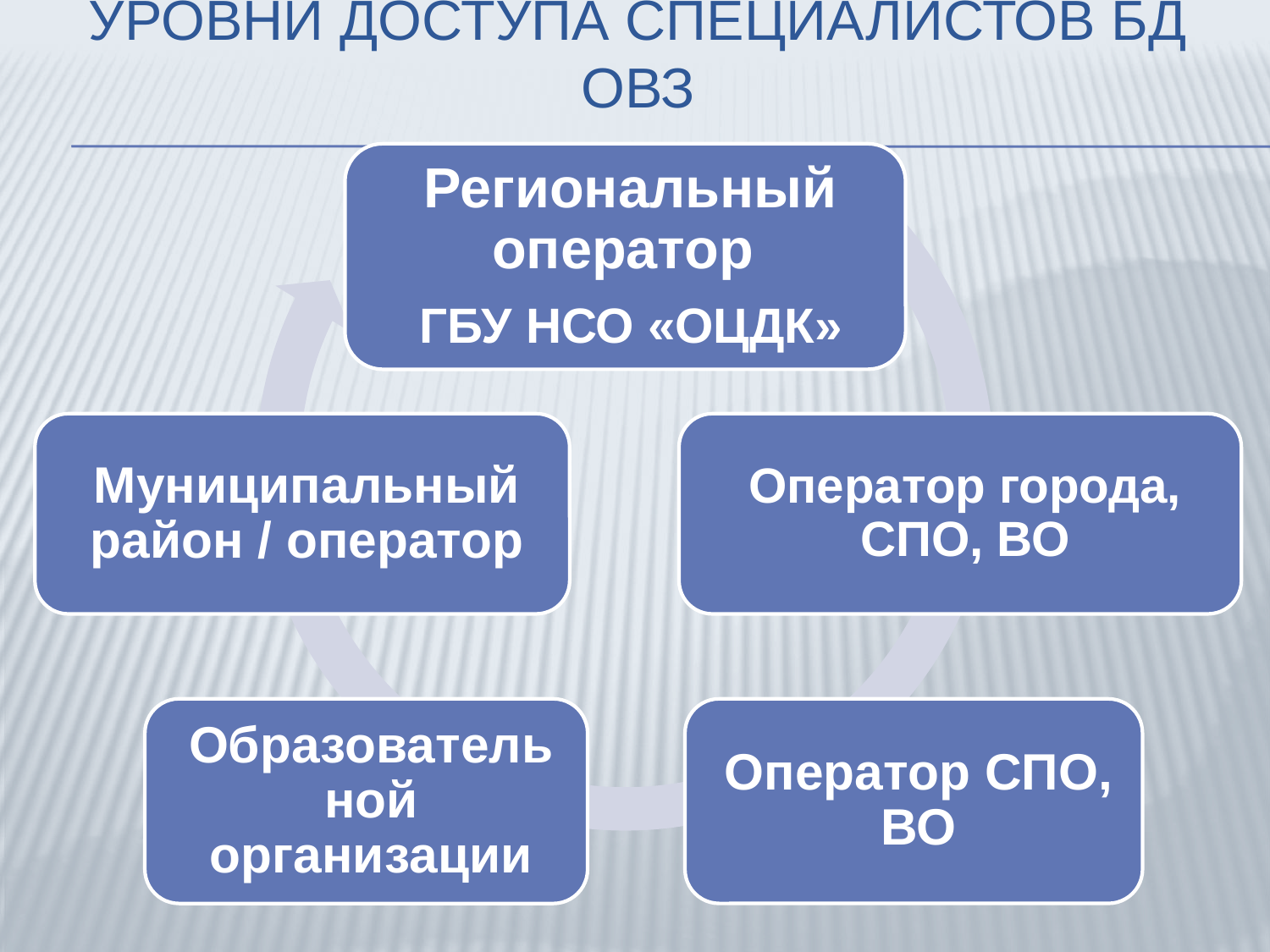

# Уровни доступа специалистов БД ОВЗ
Региональный оператор
ГБУ НСО «ОЦДК»
Оператор города, СПО, ВО
Оператор СПО, ВО
Образовательной организации
Муниципальный район / оператор